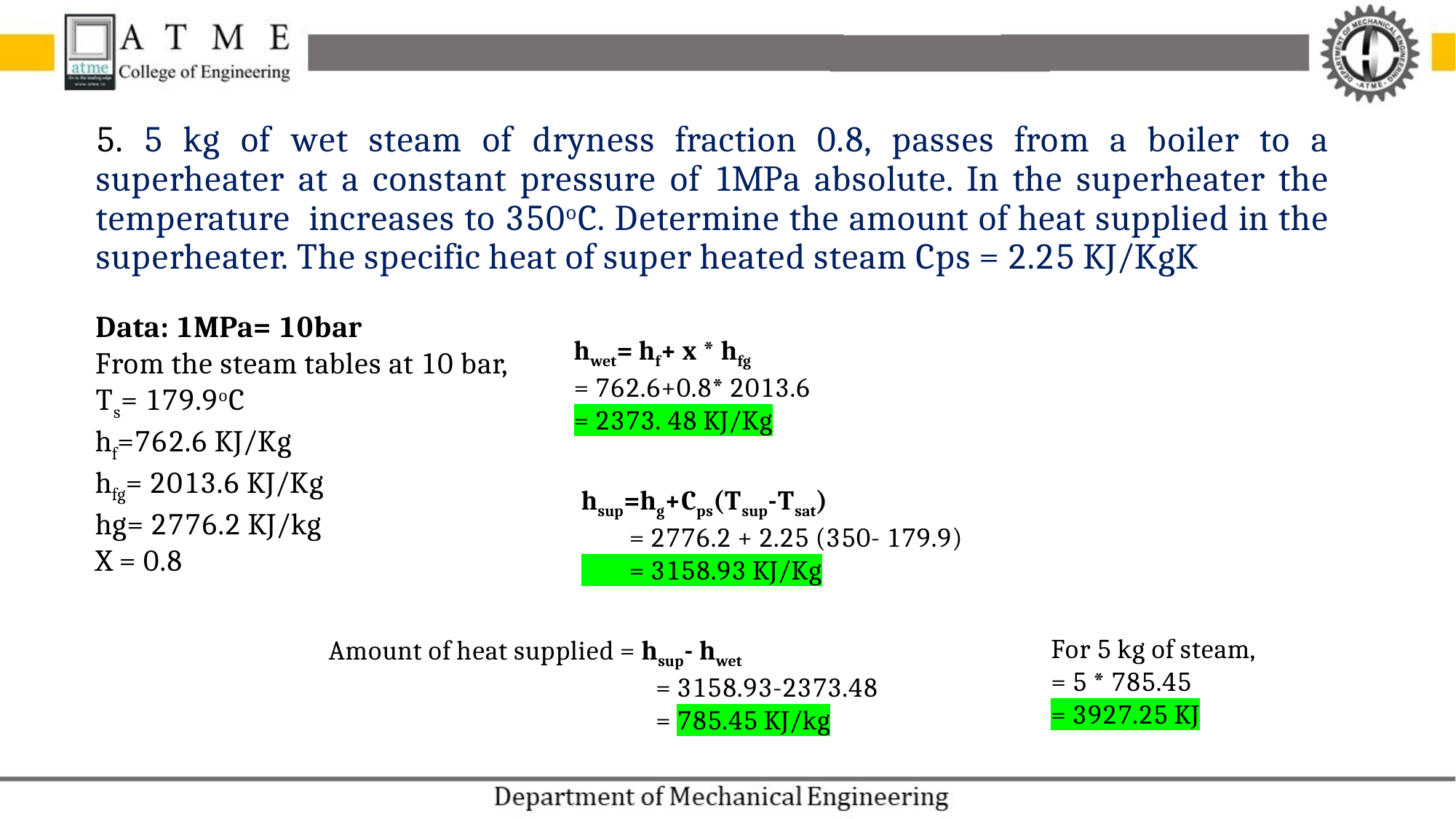

# 5. 5 kg of wet steam of dryness fraction 0.8, passes from a boiler to a superheater at a constant pressure of 1MPa absolute. In the superheater the temperature  increases to 350oC. Determine the amount of heat supplied in the superheater. The specific heat of super heated steam Cps = 2.25 KJ/KgK
Data: 1MPa= 10bar
From the steam tables at 10 bar,
Ts= 179.9oC
hf=762.6 KJ/Kg
hfg= 2013.6 KJ/Kg
hg= 2776.2 KJ/kg
X = 0.8
hwet= hf+ x * hfg
= 762.6+0.8* 2013.6
= 2373. 48 KJ/Kg
hsup=hg+Cps(Tsup-Tsat)
        = 2776.2 + 2.25 (350- 179.9)
        = 3158.93 KJ/Kg
For 5 kg of steam,
= 5 * 785.45
= 3927.25 KJ
Amount of heat supplied = hsup- hwet
			= 3158.93-2373.48
			= 785.45 KJ/kg